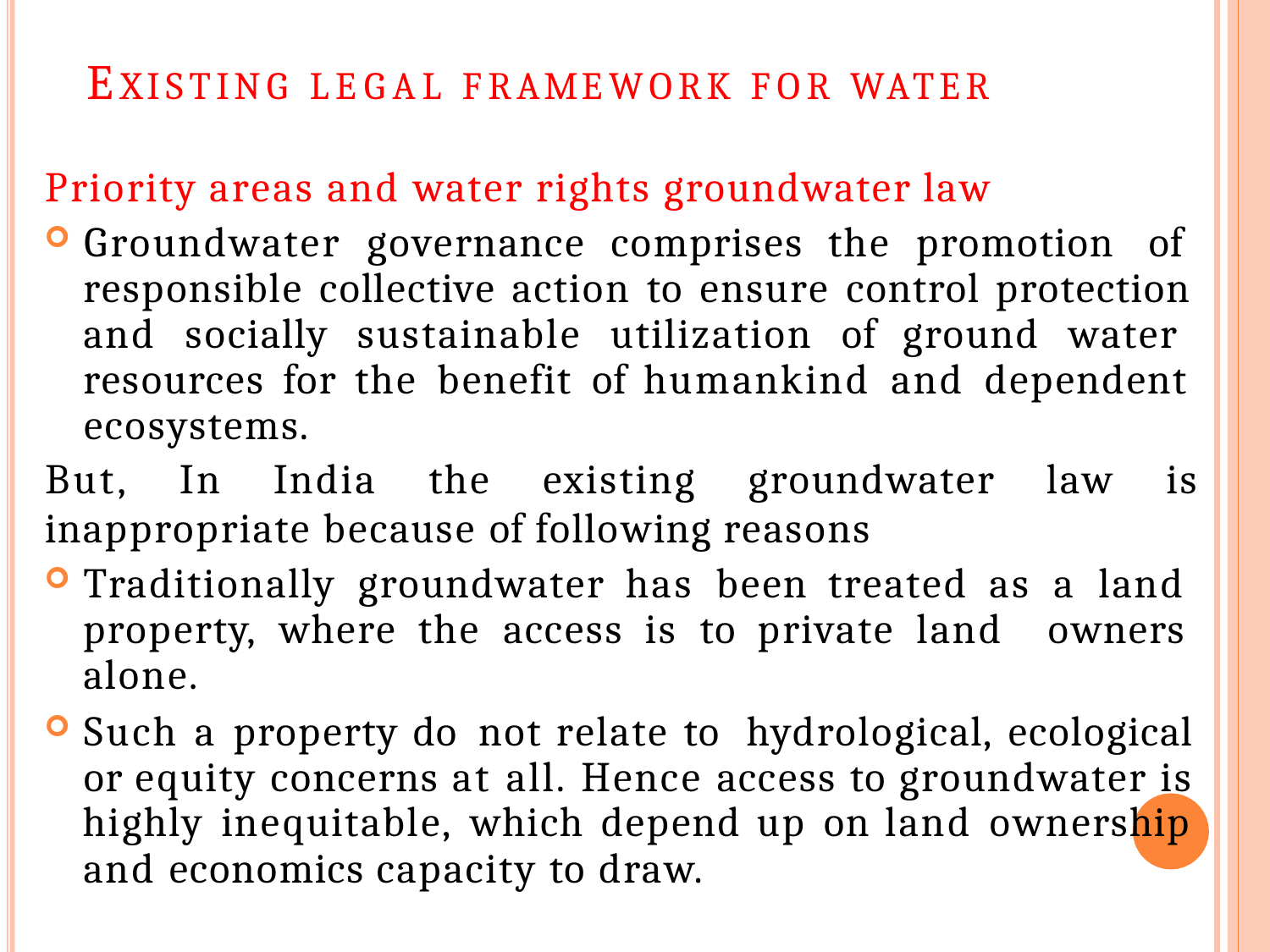

# EXISTING LEGAL FRAMEWORK FOR WATER
Priority areas and water rights groundwater law
Groundwater governance comprises the promotion of  responsible collective action to ensure control protection  and socially sustainable utilization of ground water  resources for the benefit of humankind and dependent  ecosystems.
But,    In    India    the    existing    groundwater    law    is
inappropriate because of following reasons
Traditionally groundwater has been treated as a land  property, where the access is to private land  owners  alone.
Such a property do not relate to  hydrological, ecological  or equity concerns at all. Hence access to groundwater is  highly inequitable, which depend up on land ownership  and economics capacity to draw.